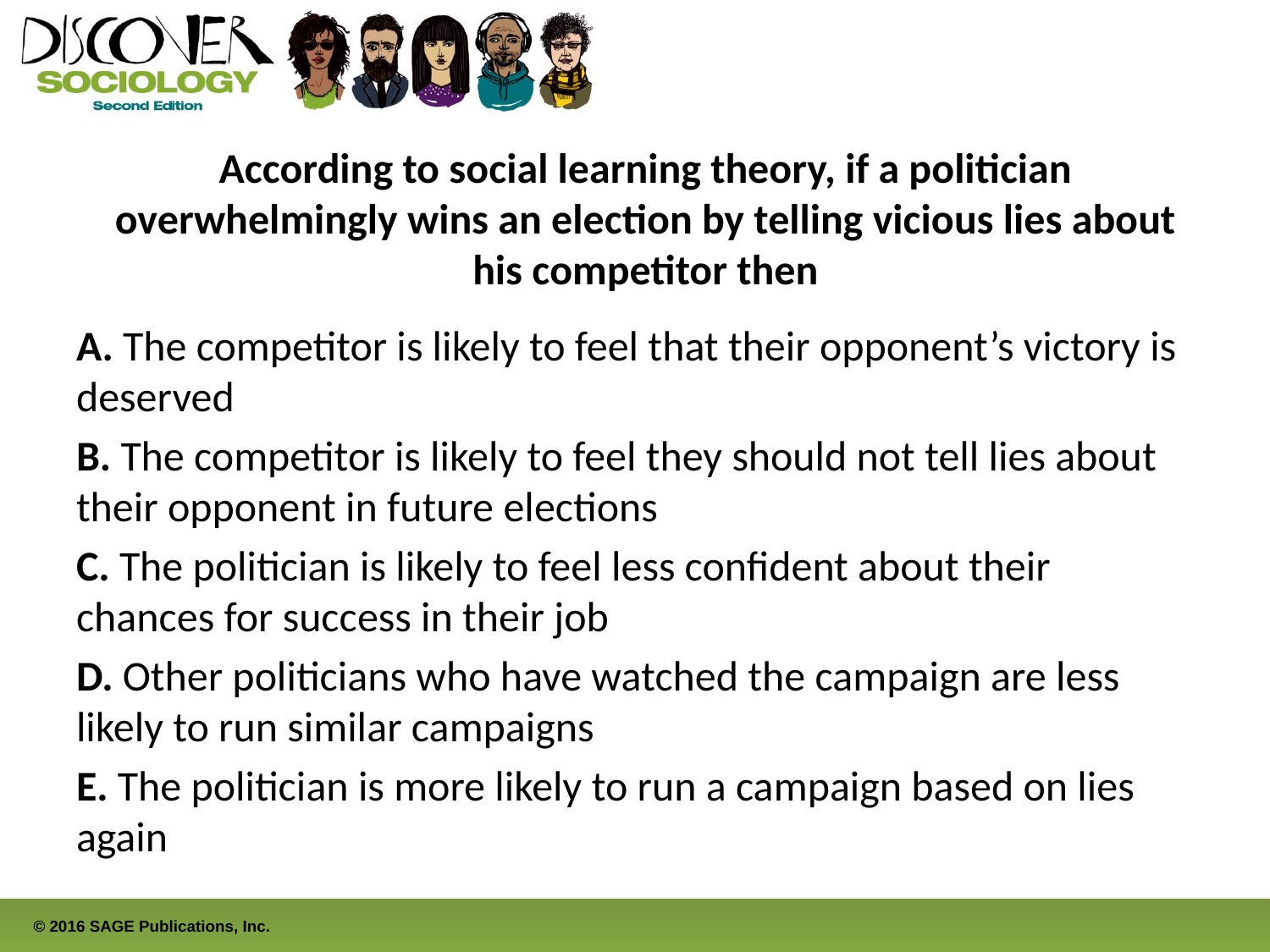

# According to social learning theory, if a politician overwhelmingly wins an election by telling vicious lies about his competitor then
A. The competitor is likely to feel that their opponent’s victory is deserved
B. The competitor is likely to feel they should not tell lies about their opponent in future elections
C. The politician is likely to feel less confident about their chances for success in their job
D. Other politicians who have watched the campaign are less likely to run similar campaigns
E. The politician is more likely to run a campaign based on lies again